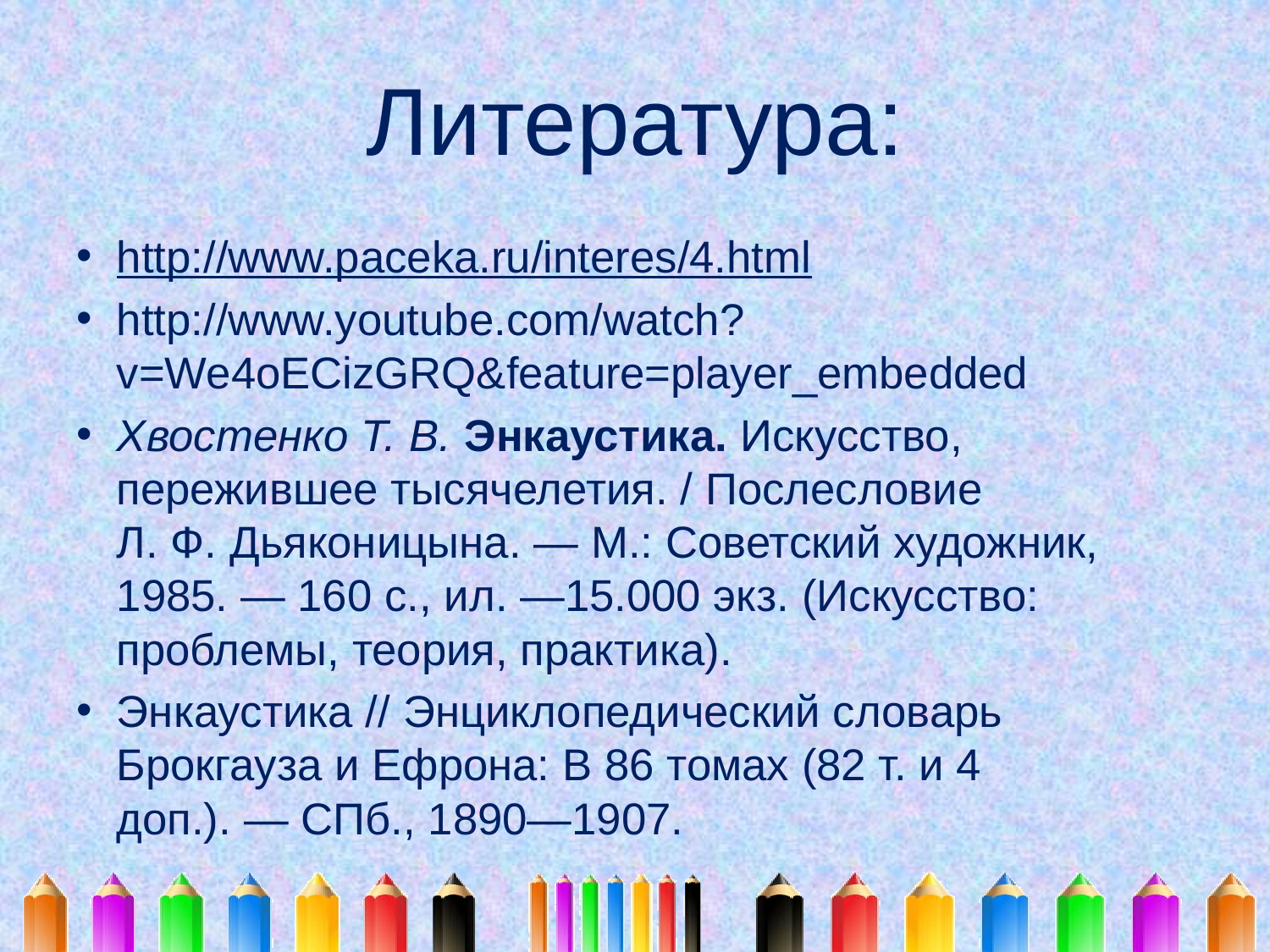

# Литература:
http://www.paceka.ru/interes/4.html
http://www.youtube.com/watch?v=We4oECizGRQ&feature=player_embedded
Хвостенко Т. В. Энкаустика. Искусство, пережившее тысячелетия. / Послесловие Л. Ф. Дьяконицына. — М.: Советский художник, 1985. — 160 с., ил. —15.000 экз. (Искусство: проблемы, теория, практика).
Энкаустика // Энциклопедический словарь Брокгауза и Ефрона: В 86 томах (82 т. и 4 доп.). — СПб., 1890—1907.